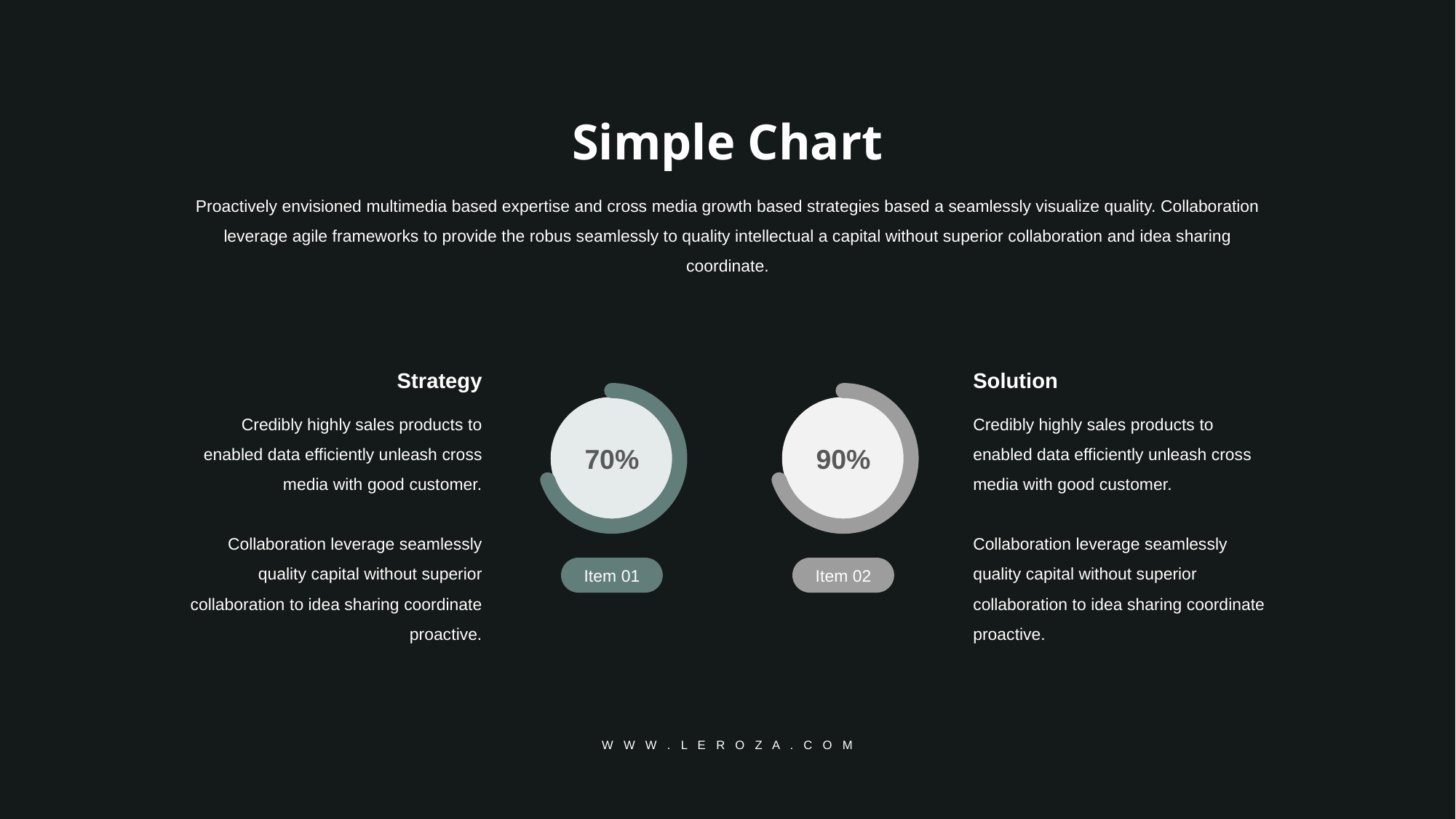

Simple Chart
Proactively envisioned multimedia based expertise and cross media growth based strategies based a seamlessly visualize quality. Collaboration leverage agile frameworks to provide the robus seamlessly to quality intellectual a capital without superior collaboration and idea sharing coordinate.
Strategy
Solution

70%

Item 01

90%

Item 02
Credibly highly sales products to enabled data efficiently unleash cross media with good customer.

Collaboration leverage seamlessly quality capital without superior collaboration to idea sharing coordinate proactive.
Credibly highly sales products to enabled data efficiently unleash cross media with good customer.

Collaboration leverage seamlessly quality capital without superior collaboration to idea sharing coordinate proactive.
W   W   W   .   L   E   R   O   Z   A   .   C   O   M